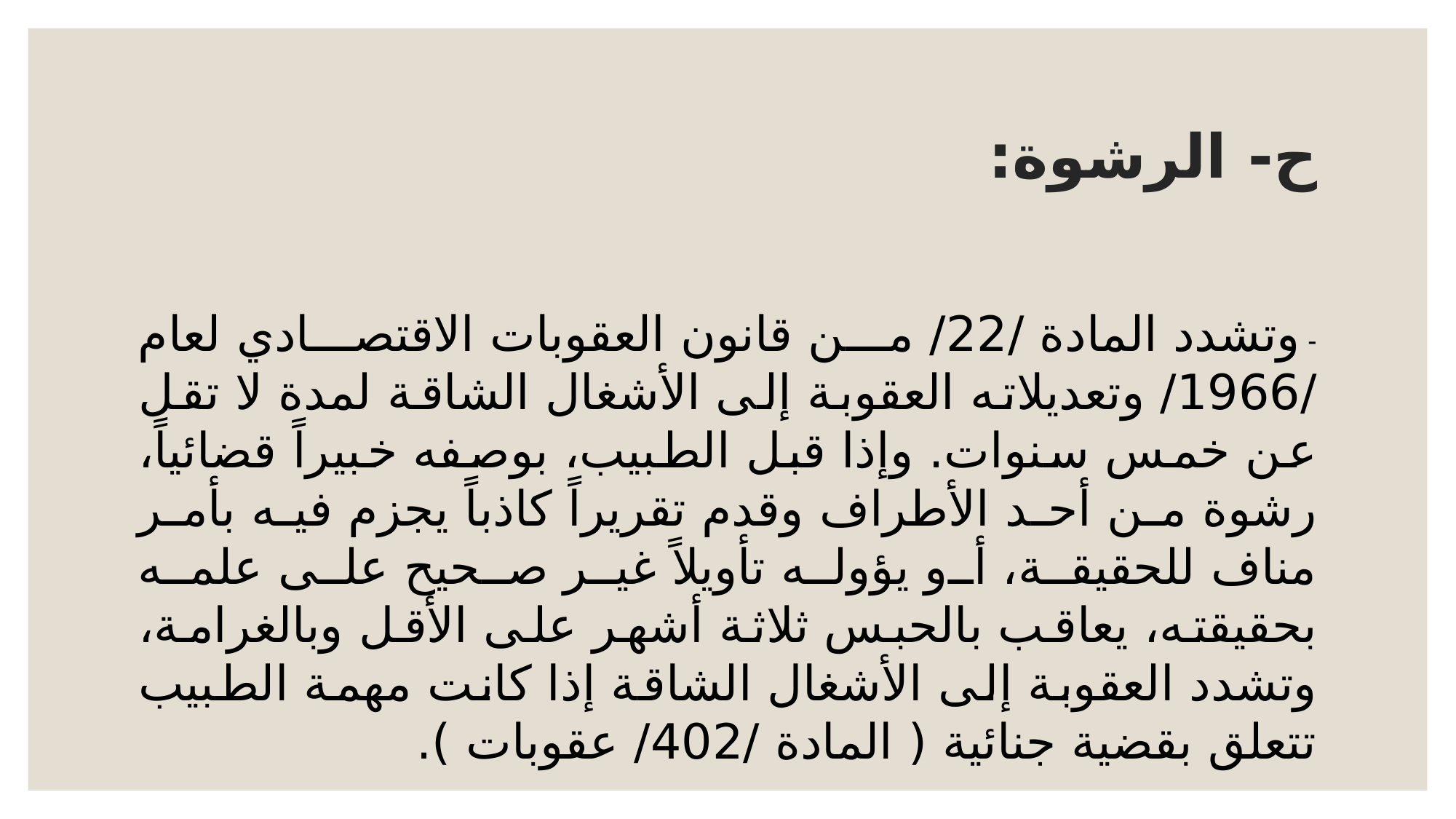

# ح- الرشوة:

- وتشدد المادة /22/ من قانون العقوبات الاقتصادي لعام /1966/ وتعديلاته العقوبة إلى الأشغال الشاقة لمدة لا تقل عن خمس سنوات. وإذا قبل الطبيب، بوصفه خبيراً قضائياً، رشوة من أحد الأطراف وقدم تقريراً كاذباً يجزم فيه بأمر مناف للحقيقة، أو يؤوله تأويلاً غير صحيح على علمه بحقيقته، يعاقب بالحبس ثلاثة أشهر على الأقل وبالغرامة، وتشدد العقوبة إلى الأشغال الشاقة إذا كانت مهمة الطبيب تتعلق بقضية جنائية ( المادة /402/ عقوبات ).